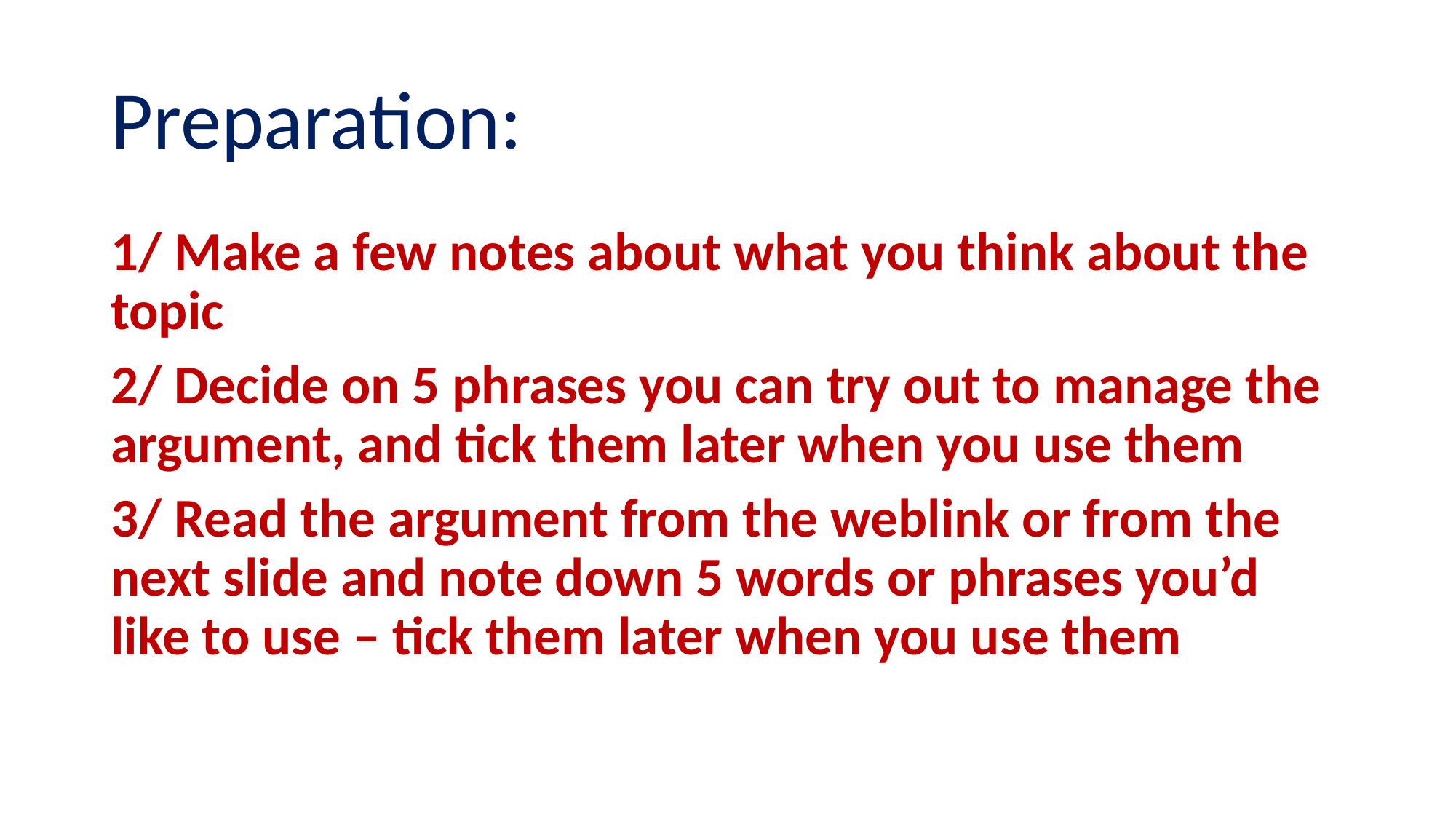

# Preparation:
1/ Make a few notes about what you think about the topic
2/ Decide on 5 phrases you can try out to manage the argument, and tick them later when you use them
3/ Read the argument from the weblink or from the next slide and note down 5 words or phrases you’d like to use – tick them later when you use them